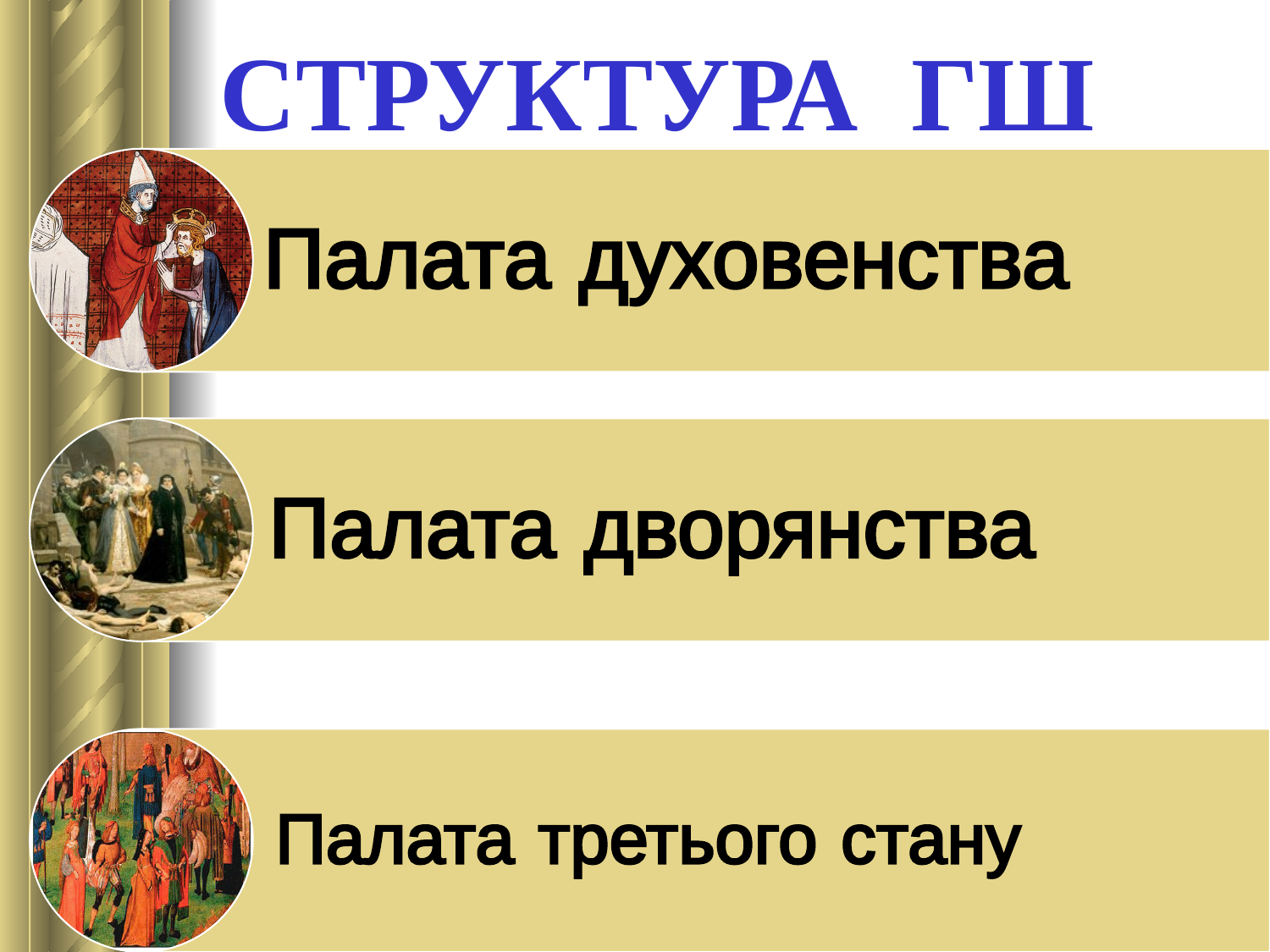

# СТРУКТУРА  ГШ

 Палата духовенства
Палата дворянства
Палата третього стану